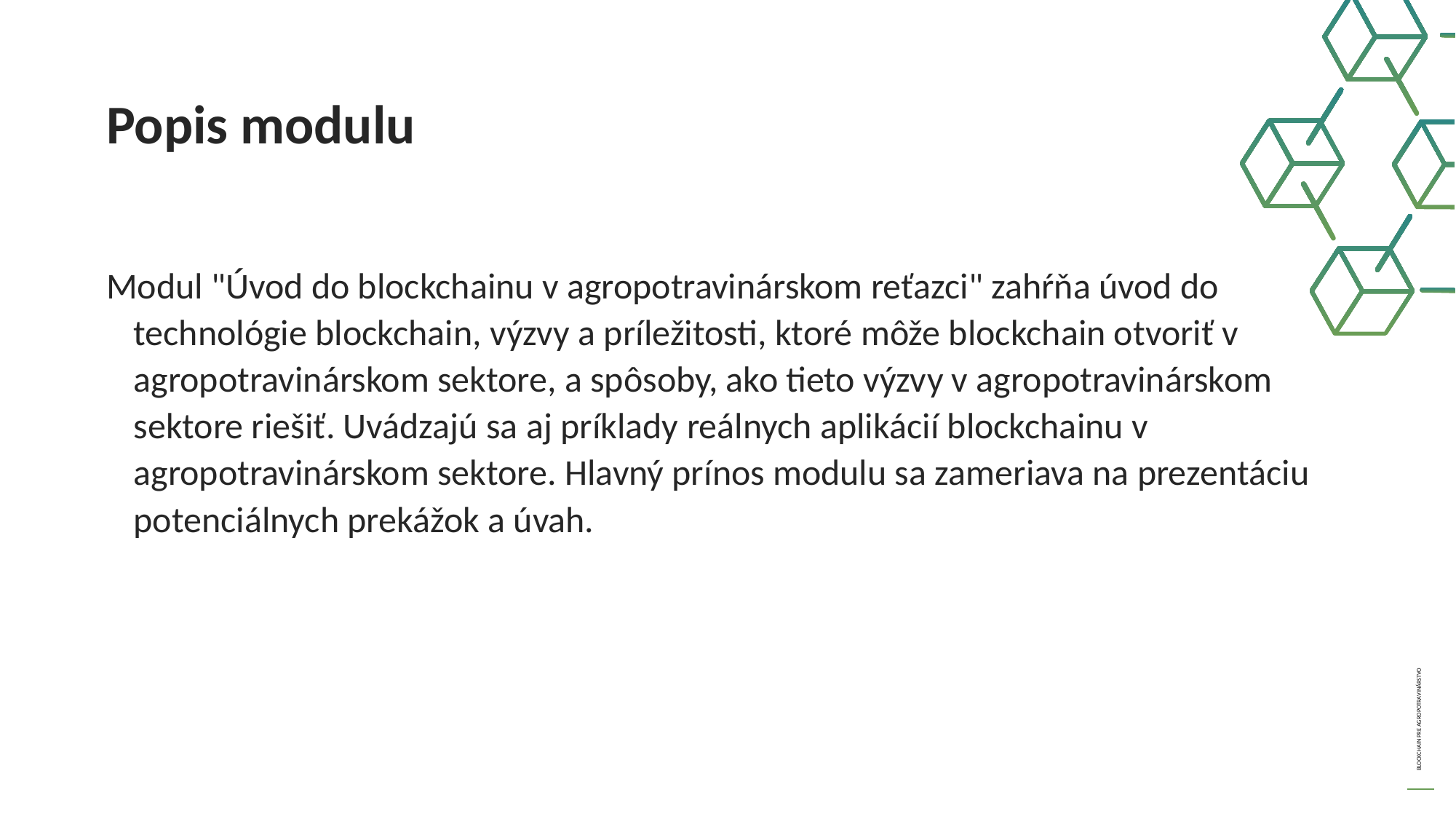

Popis modulu
Modul "Úvod do blockchainu v agropotravinárskom reťazci" zahŕňa úvod do technológie blockchain, výzvy a príležitosti, ktoré môže blockchain otvoriť v agropotravinárskom sektore, a spôsoby, ako tieto výzvy v agropotravinárskom sektore riešiť. Uvádzajú sa aj príklady reálnych aplikácií blockchainu v agropotravinárskom sektore. Hlavný prínos modulu sa zameriava na prezentáciu potenciálnych prekážok a úvah.